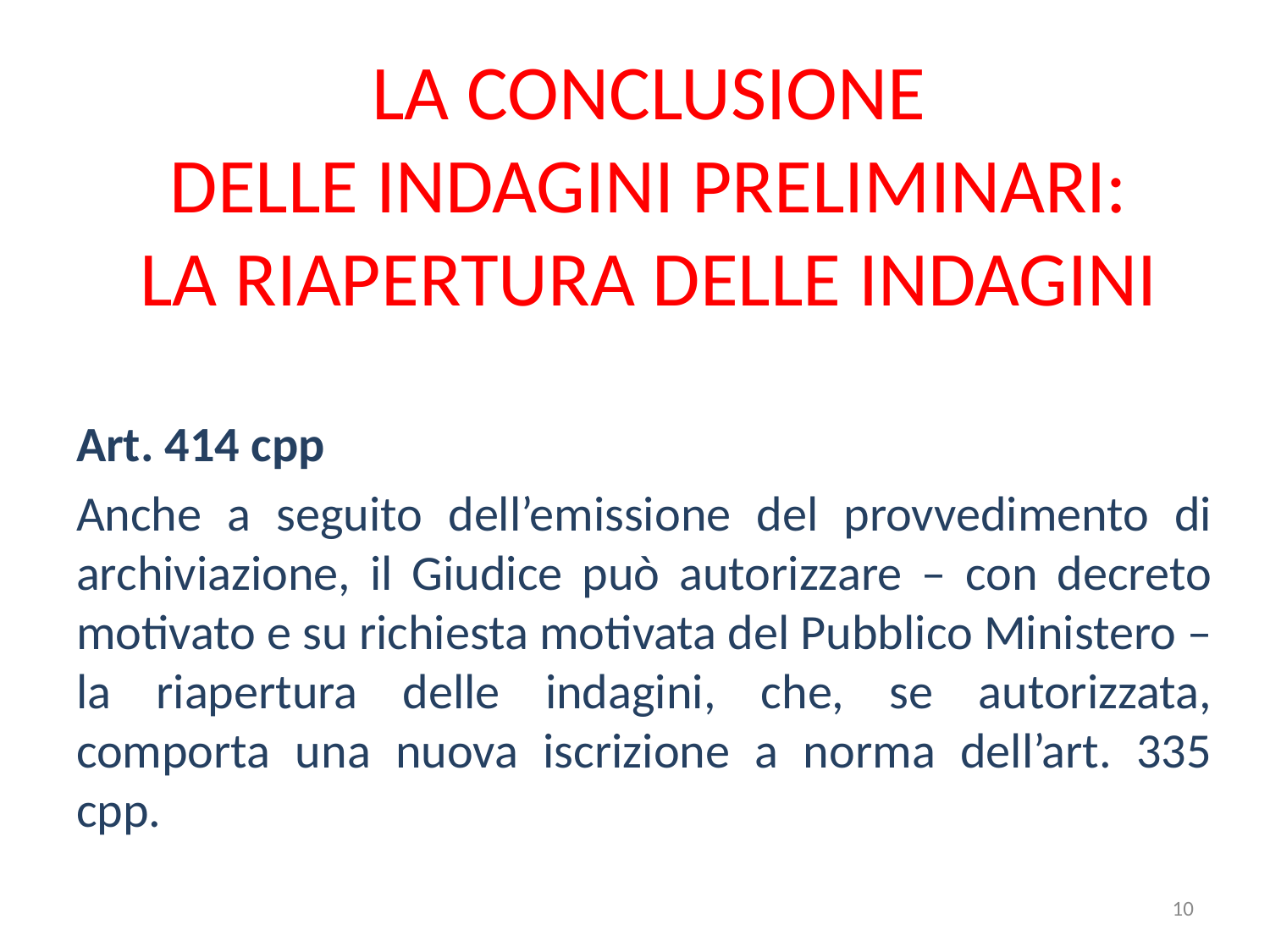

# LA CONCLUSIONE DELLE INDAGINI PRELIMINARI: LA RIAPERTURA DELLE INDAGINI
Art. 414 cpp
Anche a seguito dell’emissione del provvedimento di archiviazione, il Giudice può autorizzare – con decreto motivato e su richiesta motivata del Pubblico Ministero – la riapertura delle indagini, che, se autorizzata, comporta una nuova iscrizione a norma dell’art. 335 cpp.
10